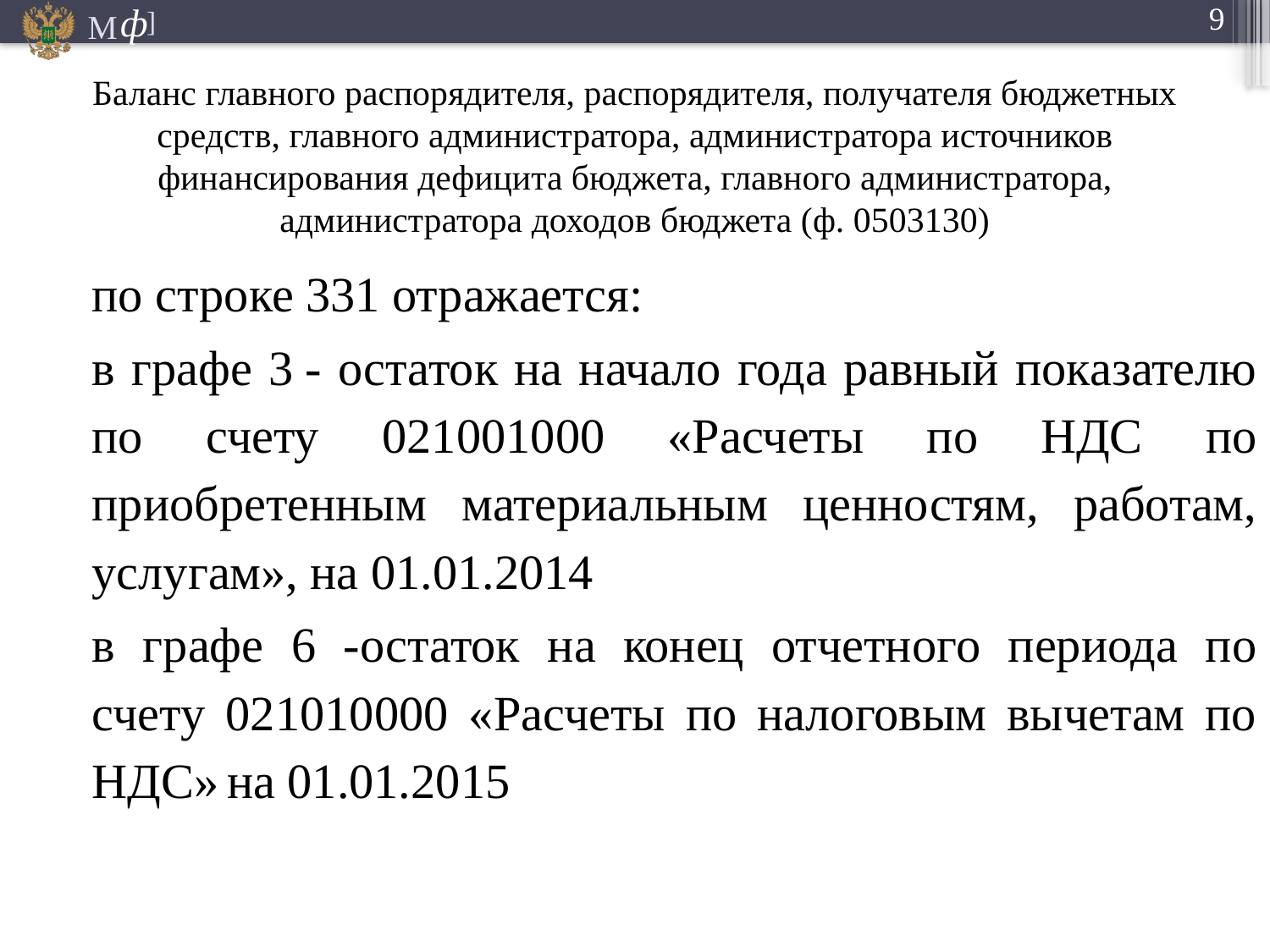

# Баланс главного распорядителя, распорядителя, получателя бюджетных средств, главного администратора, администратора источников финансирования дефицита бюджета, главного администратора, администратора доходов бюджета (ф. 0503130)
по строке 331 отражается:
в графе 3 - остаток на начало года равный показателю по счету 021001000 «Расчеты по НДС по приобретенным материальным ценностям, работам, услугам», на 01.01.2014
в графе 6 -остаток на конец отчетного периода по счету 021010000 «Расчеты по налоговым вычетам по НДС» на 01.01.2015
05.02.2015